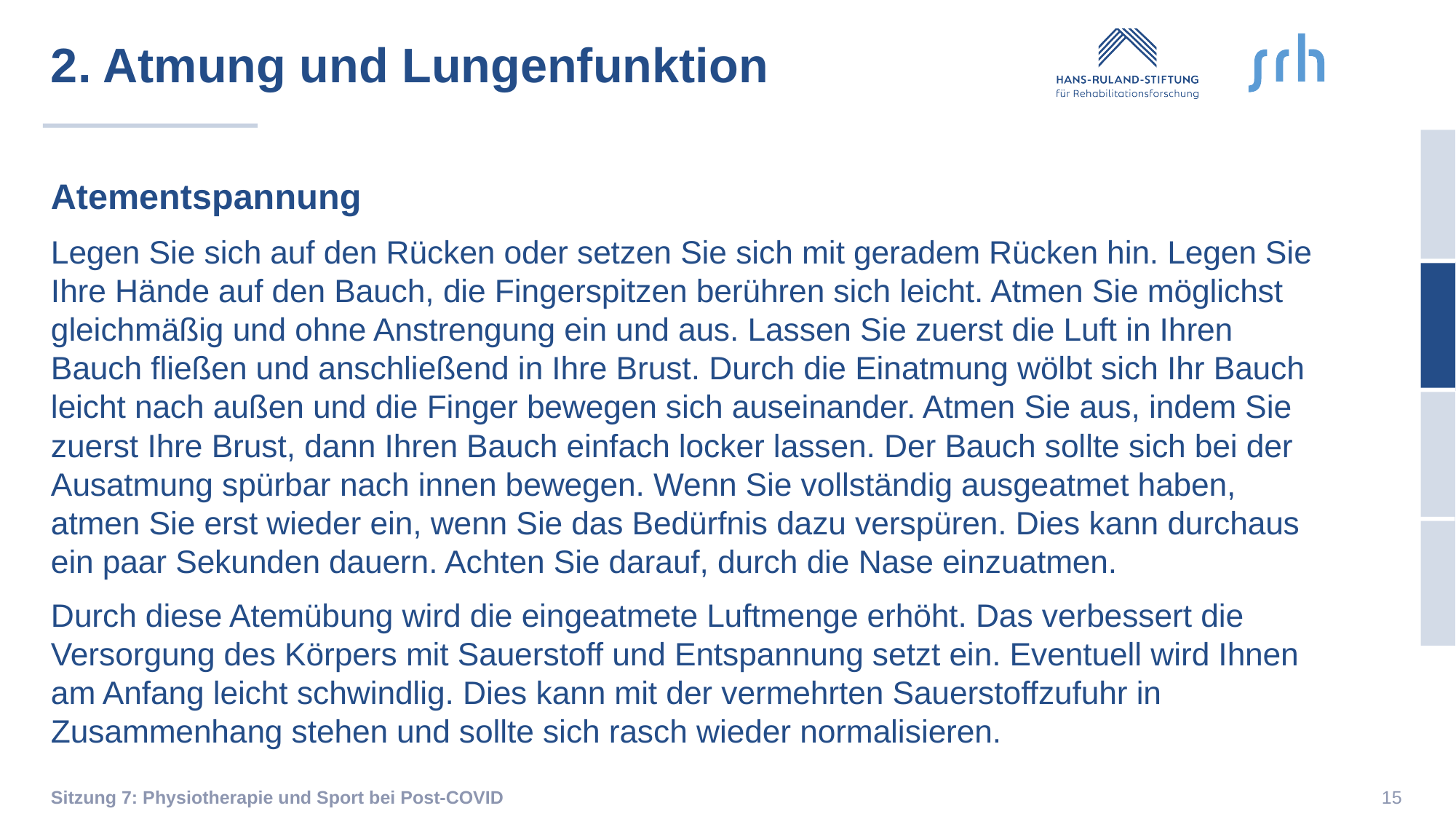

# 2. Atmung und Lungenfunktion
Atementspannung
Legen Sie sich auf den Rücken oder setzen Sie sich mit geradem Rücken hin. Legen Sie Ihre Hände auf den Bauch, die Fingerspitzen berühren sich leicht. Atmen Sie möglichst gleichmäßig und ohne Anstrengung ein und aus. Lassen Sie zuerst die Luft in Ihren Bauch fließen und anschließend in Ihre Brust. Durch die Einatmung wölbt sich Ihr Bauch leicht nach außen und die Finger bewegen sich auseinander. Atmen Sie aus, indem Sie zuerst Ihre Brust, dann Ihren Bauch einfach locker lassen. Der Bauch sollte sich bei der Ausatmung spürbar nach innen bewegen. Wenn Sie vollständig ausgeatmet haben, atmen Sie erst wieder ein, wenn Sie das Bedürfnis dazu verspüren. Dies kann durchaus ein paar Sekunden dauern. Achten Sie darauf, durch die Nase einzuatmen.
Durch diese Atemübung wird die eingeatmete Luftmenge erhöht. Das verbessert die Versorgung des Körpers mit Sauerstoff und Entspannung setzt ein. Eventuell wird Ihnen am Anfang leicht schwindlig. Dies kann mit der vermehrten Sauerstoffzufuhr in Zusammenhang stehen und sollte sich rasch wieder normalisieren.
Sitzung 7: Physiotherapie und Sport bei Post-COVID
15